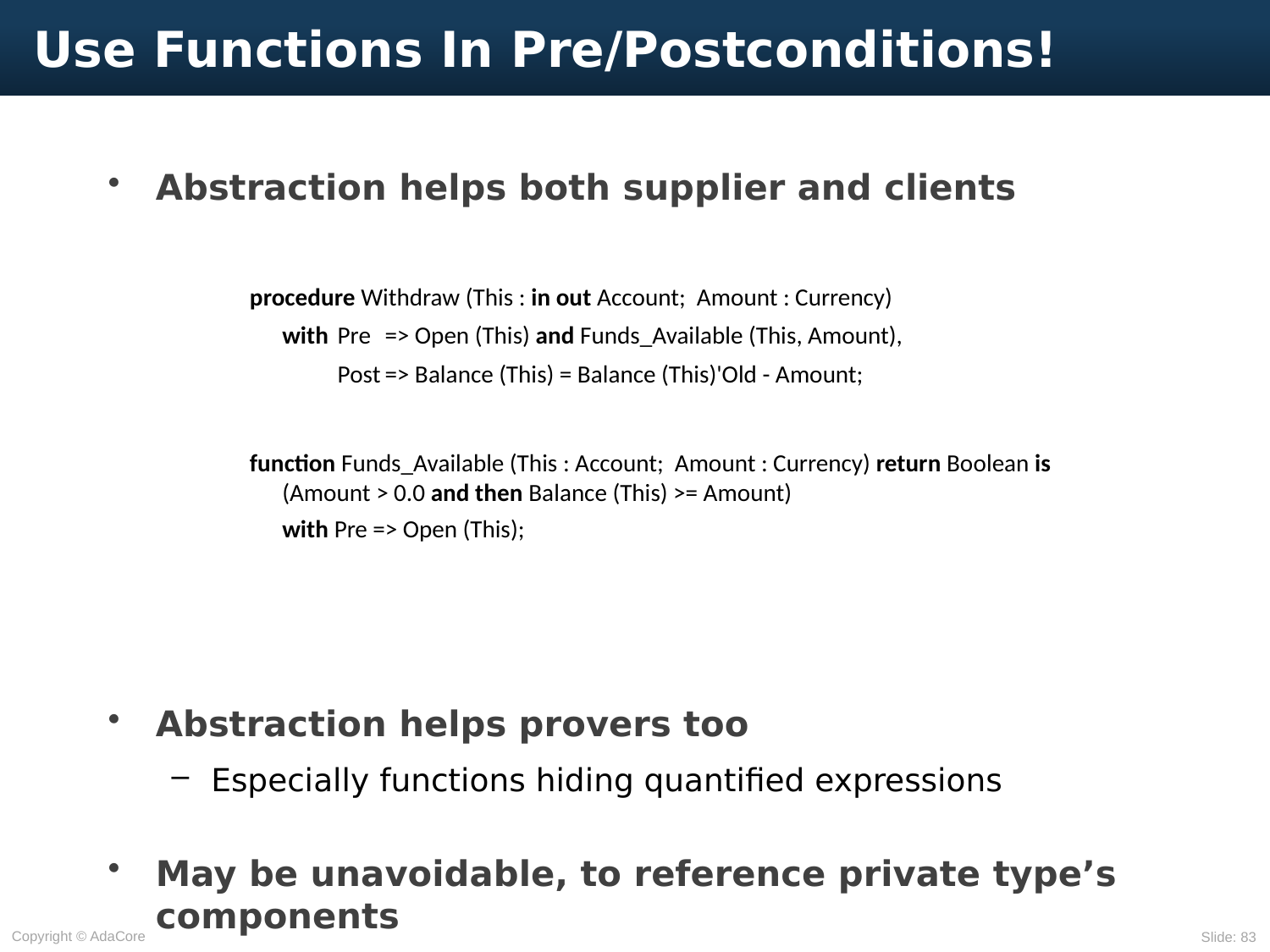

# Use Functions In Pre/Postconditions!
Abstraction helps both supplier and clients

Abstraction helps provers too
Especially functions hiding quantified expressions
May be unavoidable, to reference private type’s components
procedure Withdraw (This : in out Account;  Amount : Currency)
	with	Pre	=> Open (This) and Funds_Available (This, Amount),
			Post	=> Balance (This) = Balance (This)'Old - Amount;

function Funds_Available (This : Account;  Amount : Currency) return Boolean is
	(Amount > 0.0 and then Balance (This) >= Amount)
	with Pre => Open (This);